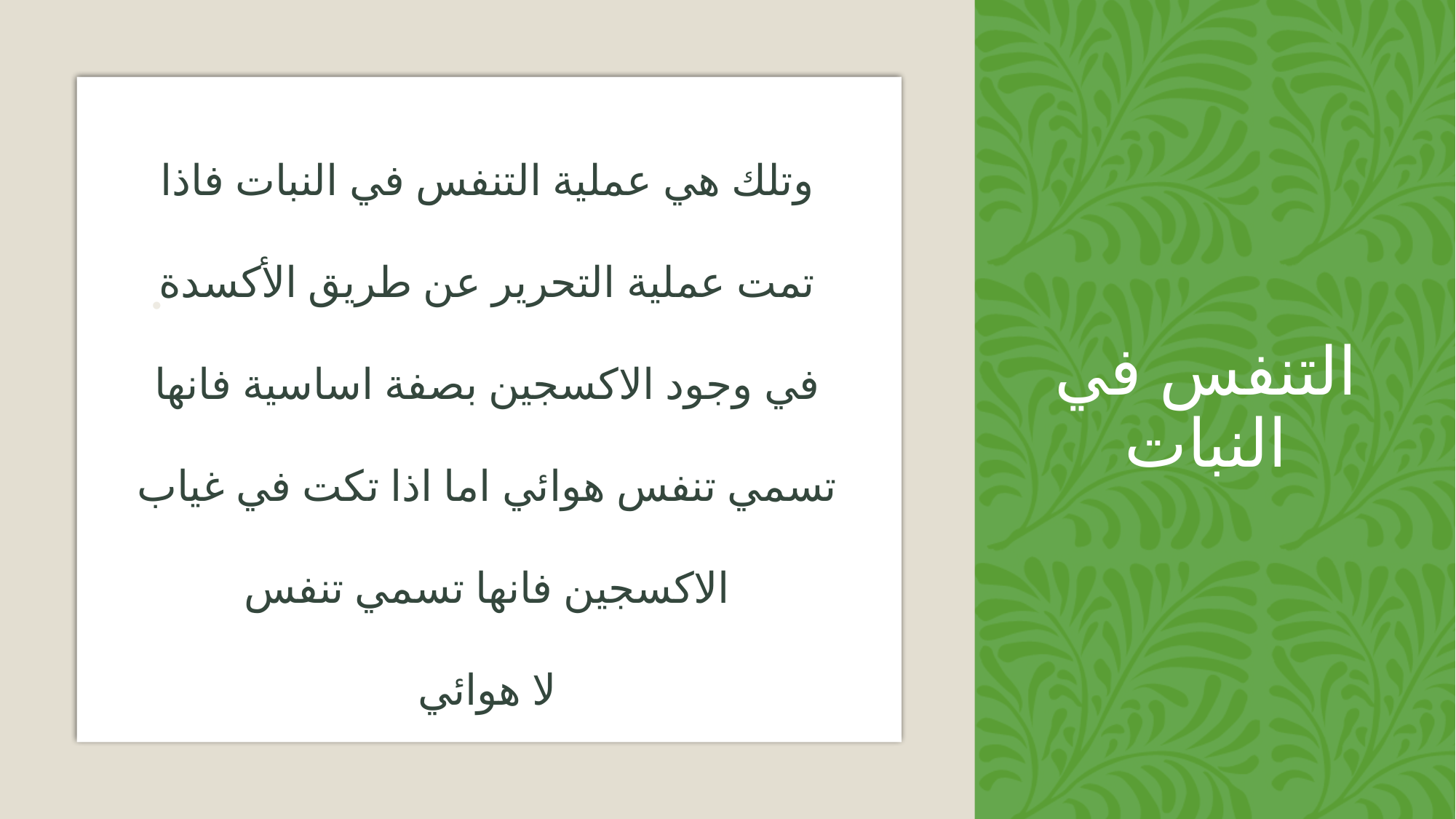

# التنفس في النبات

وتلك هي عملية التنفس في النبات فاذا تمت عملية التحرير عن طريق الأكسدة في وجود الاكسجين بصفة اساسية فانها تسمي تنفس هوائي اما اذا تكت في غياب الاكسجين فانها تسمي تنفس
 لا هوائي
يمتص النبات الاخضر الطاقة الضوئية من الشمس و ذلك اثناء عملية البناء الضوئي ليحولها الي طاقة كيميائية تخزن في صورة جزيئات عضوية الجلوكوز غنية بالطاقة